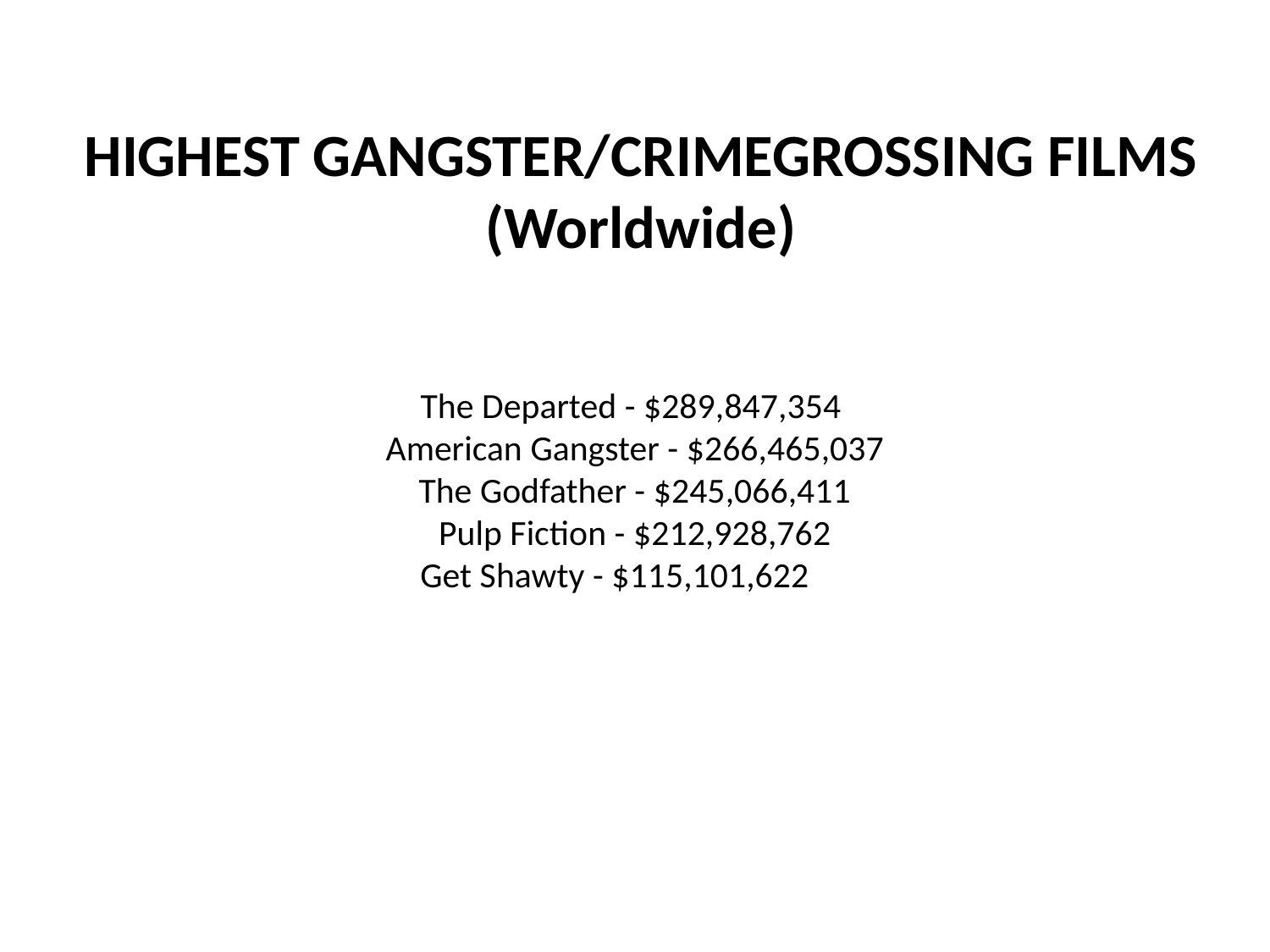

# HIGHEST GANGSTER/CRIMEGROSSING FILMS (Worldwide)
The Departed - $289,847,354
American Gangster - $266,465,037
The Godfather - $245,066,411
Pulp Fiction - $212,928,762
Get Shawty - $115,101,622